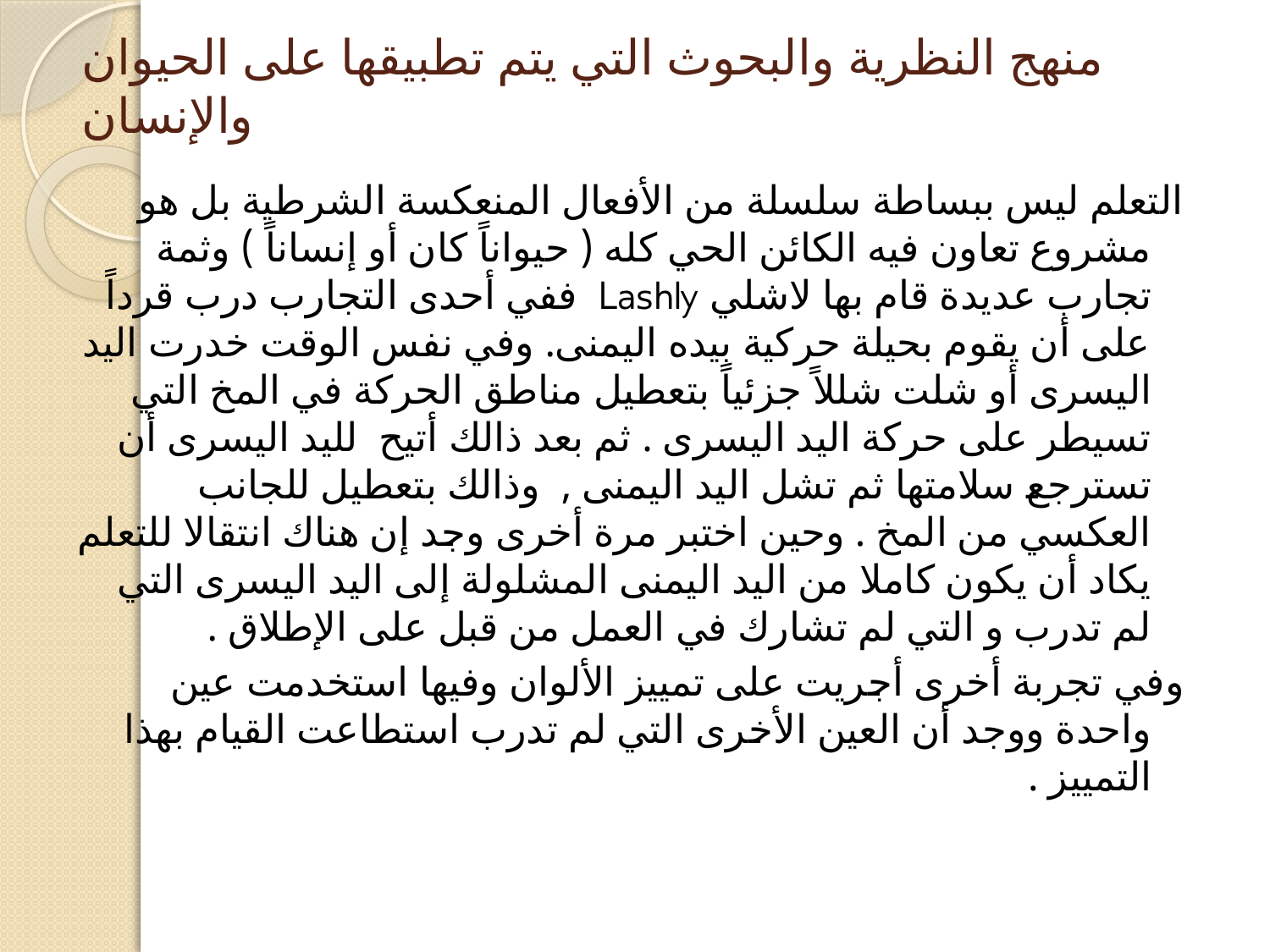

# منهج النظرية والبحوث التي يتم تطبيقها على الحيوان والإنسان
التعلم ليس ببساطة سلسلة من الأفعال المنعكسة الشرطية بل هو مشروع تعاون فيه الكائن الحي كله ( حيواناً كان أو إنساناً ) وثمة تجارب عديدة قام بها لاشلي Lashly  ففي أحدى التجارب درب قرداً على أن يقوم بحيلة حركية بيده اليمنى. وفي نفس الوقت خدرت اليد اليسرى أو شلت شللاً جزئياً بتعطيل مناطق الحركة في المخ التي تسيطر على حركة اليد اليسرى . ثم بعد ذالك أتيح  لليد اليسرى أن تسترجع سلامتها ثم تشل اليد اليمنى ,  وذالك بتعطيل للجانب العكسي من المخ . وحين اختبر مرة أخرى وجد إن هناك انتقالا للتعلم يكاد أن يكون كاملا من اليد اليمنى المشلولة إلى اليد اليسرى التي لم تدرب و التي لم تشارك في العمل من قبل على الإطلاق .
وفي تجربة أخرى أجريت على تمييز الألوان وفيها استخدمت عين واحدة ووجد أن العين الأخرى التي لم تدرب استطاعت القيام بهذا التمييز .